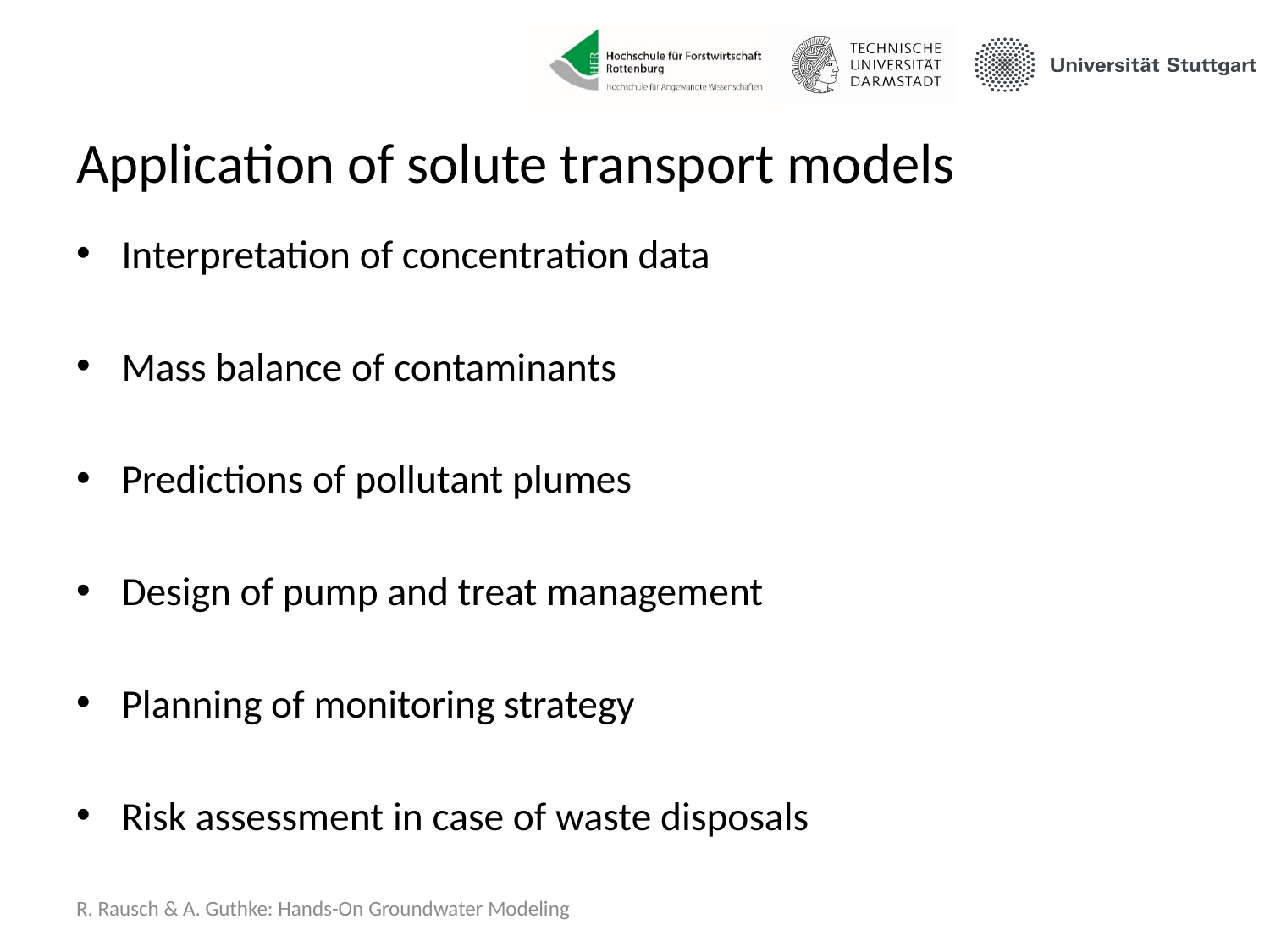

# Application of solute transport models
Interpretation of concentration data

Mass balance of contaminants

Predictions of pollutant plumes

Design of pump and treat management

Planning of monitoring strategy

Risk assessment in case of waste disposals
R. Rausch & A. Guthke: Hands-On Groundwater Modeling